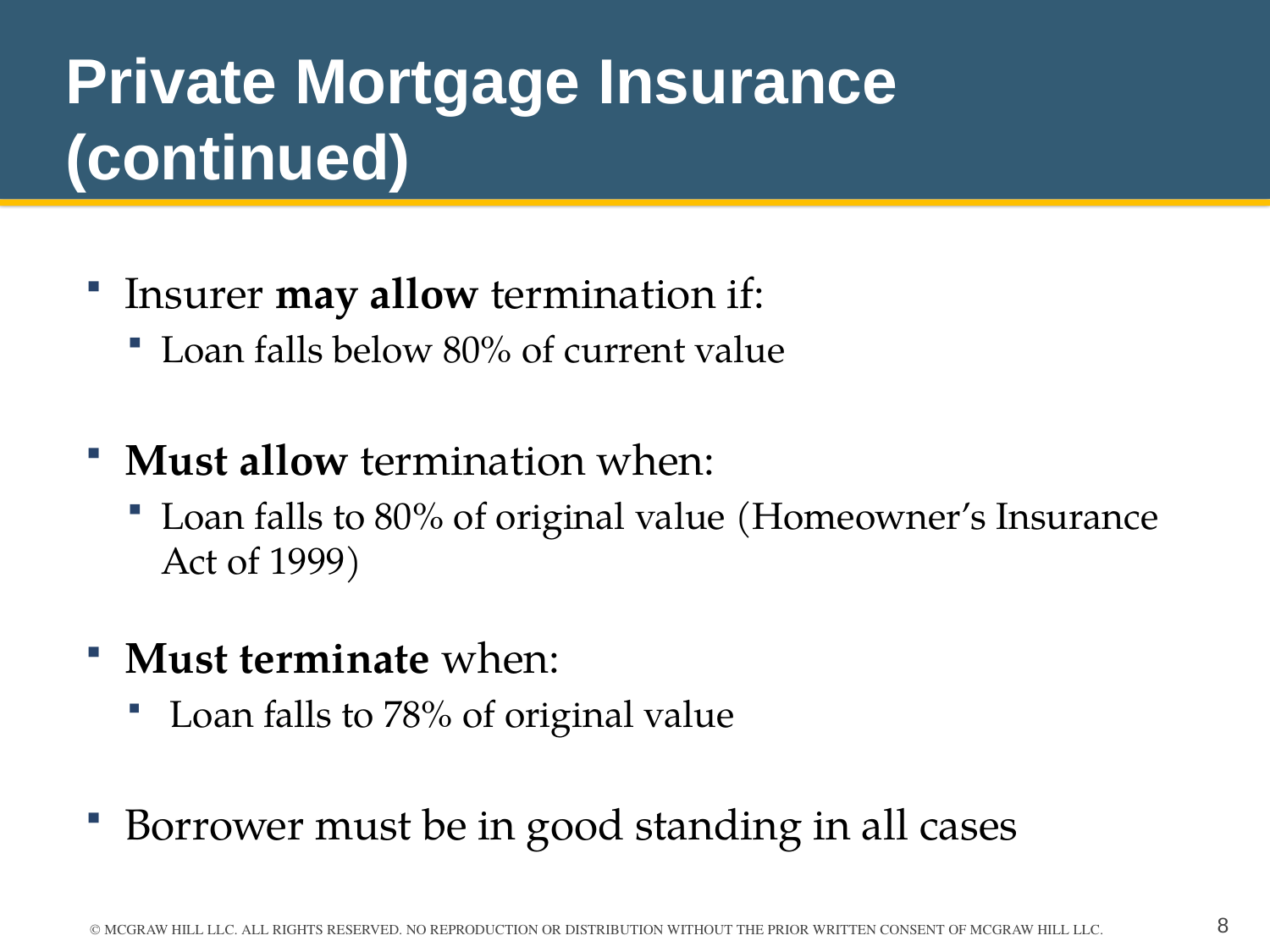

# Private Mortgage Insurance (continued)
Insurer may allow termination if:
Loan falls below 80% of current value

Must allow termination when:
Loan falls to 80% of original value (Homeowner’s Insurance Act of 1999)

Must terminate when:
 Loan falls to 78% of original value

Borrower must be in good standing in all cases
© MCGRAW HILL LLC. ALL RIGHTS RESERVED. NO REPRODUCTION OR DISTRIBUTION WITHOUT THE PRIOR WRITTEN CONSENT OF MCGRAW HILL LLC.
8